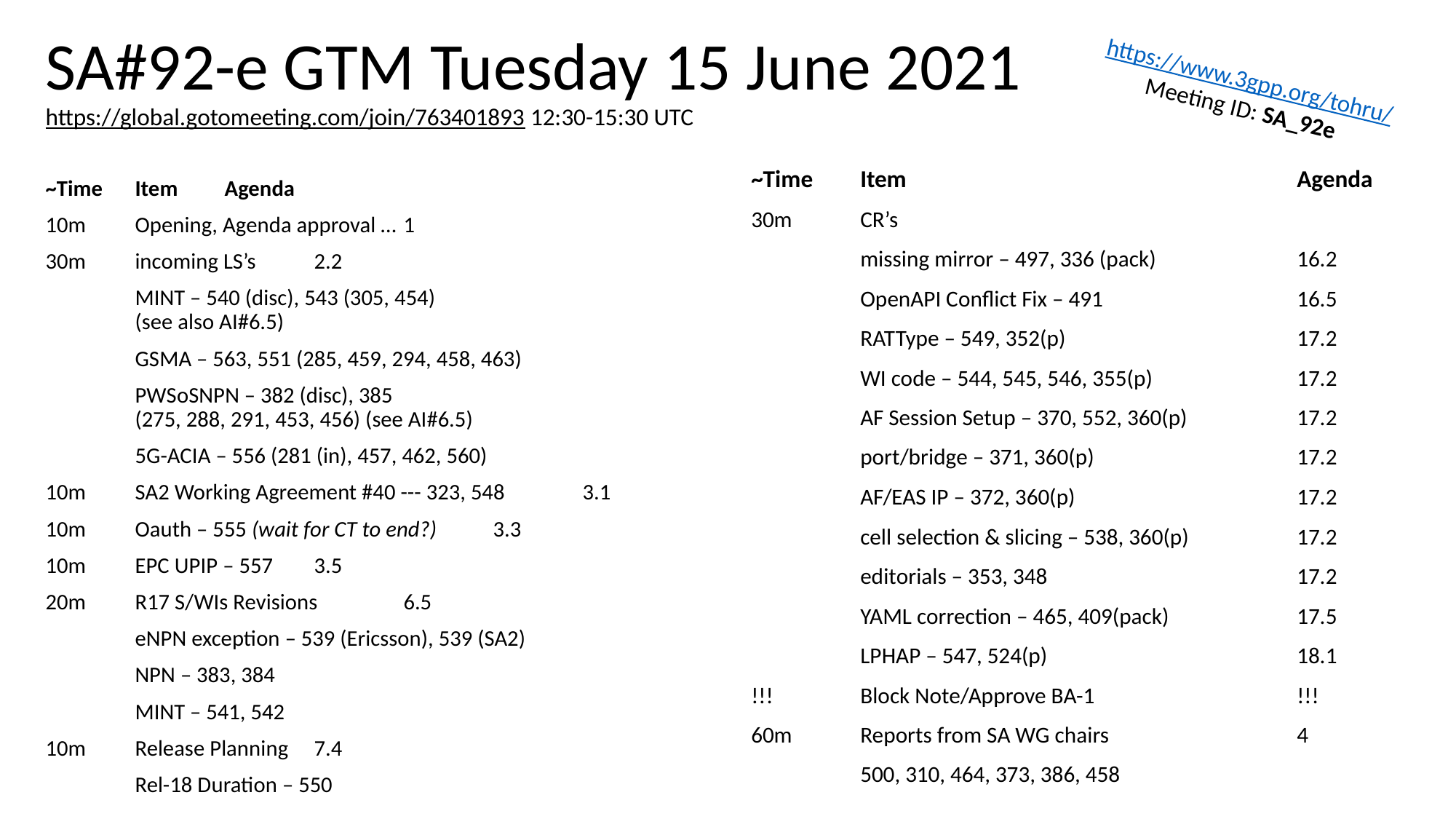

# SA#92-e GTM Tuesday 15 June 2021 https://global.gotomeeting.com/join/763401893 12:30-15:30 UTC
https://www.3gpp.org/tohru/
Meeting ID: SA_92e
~Time	Item				Agenda
30m 	CR’s
	missing mirror – 497, 336 (pack)		16.2
	OpenAPI Conflict Fix – 491		16.5
	RATType – 549, 352(p)			17.2
	WI code – 544, 545, 546, 355(p)		17.2
	AF Session Setup – 370, 552, 360(p)	17.2
	port/bridge – 371, 360(p)		17.2
	AF/EAS IP – 372, 360(p)			17.2
	cell selection & slicing – 538, 360(p)	17.2
	editorials – 353, 348			17.2
	YAML correction – 465, 409(pack)		17.5
	LPHAP – 547, 524(p)			18.1
!!!	Block Note/Approve BA-1		!!!
60m	Reports from SA WG chairs		4
	500, 310, 464, 373, 386, 458

~Time	Item				Agenda
10m	Opening, Agenda approval …		1
30m	incoming LS’s			2.2
	MINT – 540 (disc), 543 (305, 454)
	(see also AI#6.5)
	GSMA – 563, 551 (285, 459, 294, 458, 463)
	PWSoSNPN – 382 (disc), 385
	(275, 288, 291, 453, 456) (see AI#6.5)
	5G-ACIA – 556 (281 (in), 457, 462, 560)
10m	SA2 Working Agreement #40 --- 323, 548	3.1
10m	Oauth – 555 (wait for CT to end?)	3.3
10m	EPC UPIP – 557			3.5
20m	R17 S/WIs Revisions			6.5
	eNPN exception – 539 (Ericsson), 539 (SA2)
	NPN – 383, 384
	MINT – 541, 542
10m	Release Planning			7.4
	Rel-18 Duration – 550